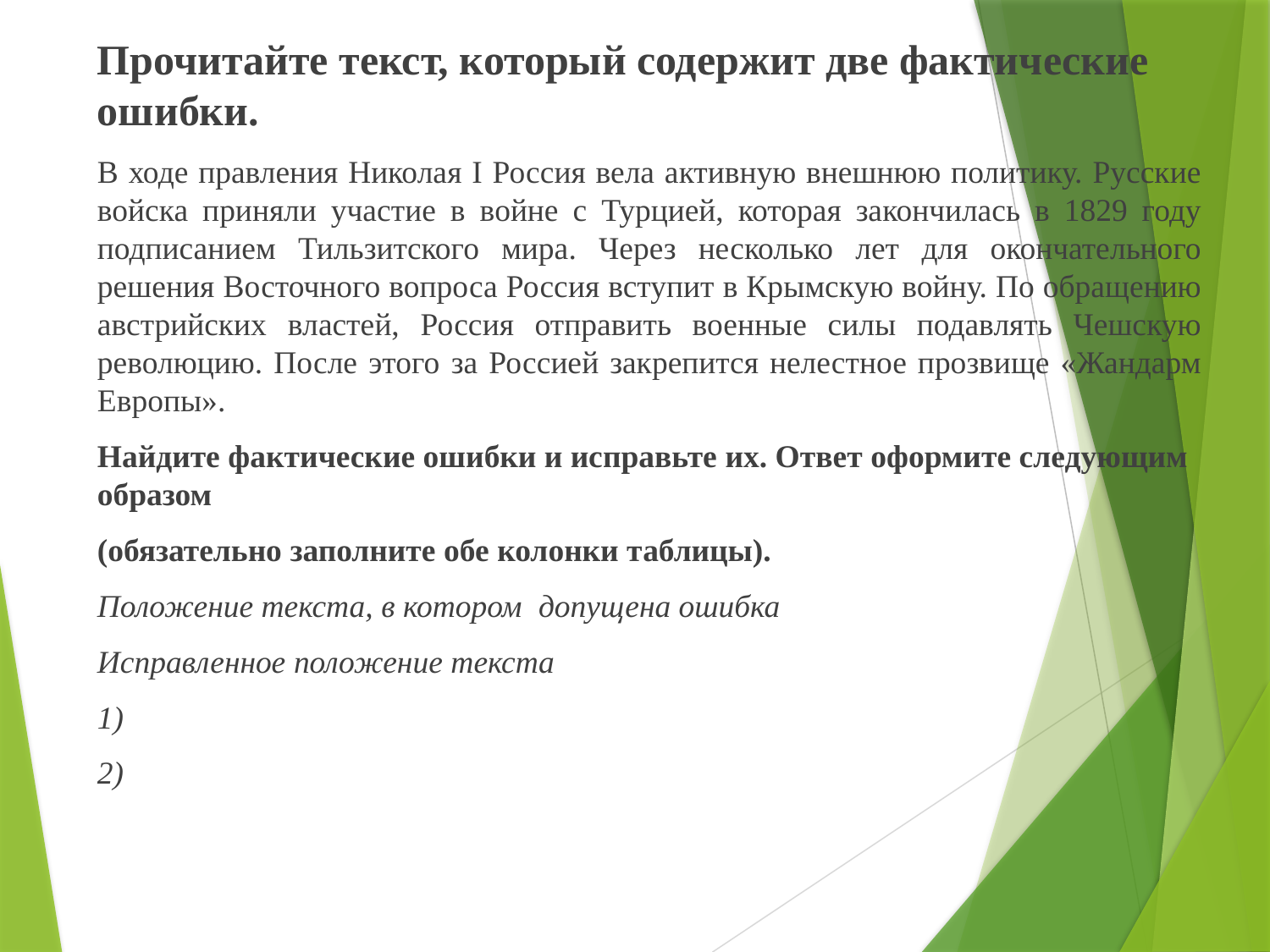

Прочитайте текст, который содержит две фактические ошибки.
В ходе правления Николая I Россия вела активную внешнюю политику. Русские войска приняли участие в войне с Турцией, которая закончилась в 1829 году подписанием Тильзитского мира. Через несколько лет для окончательного решения Восточного вопроса Россия вступит в Крымскую войну. По обращению австрийских властей, Россия отправить военные силы подавлять Чешскую революцию. После этого за Россией закрепится нелестное прозвище «Жандарм Европы».
Найдите фактические ошибки и исправьте их. Ответ оформите следующим образом
(обязательно заполните обе колонки таблицы).
Положение текста, в котором  допущена ошибка
Исправленное положение текста
1)
2)

#